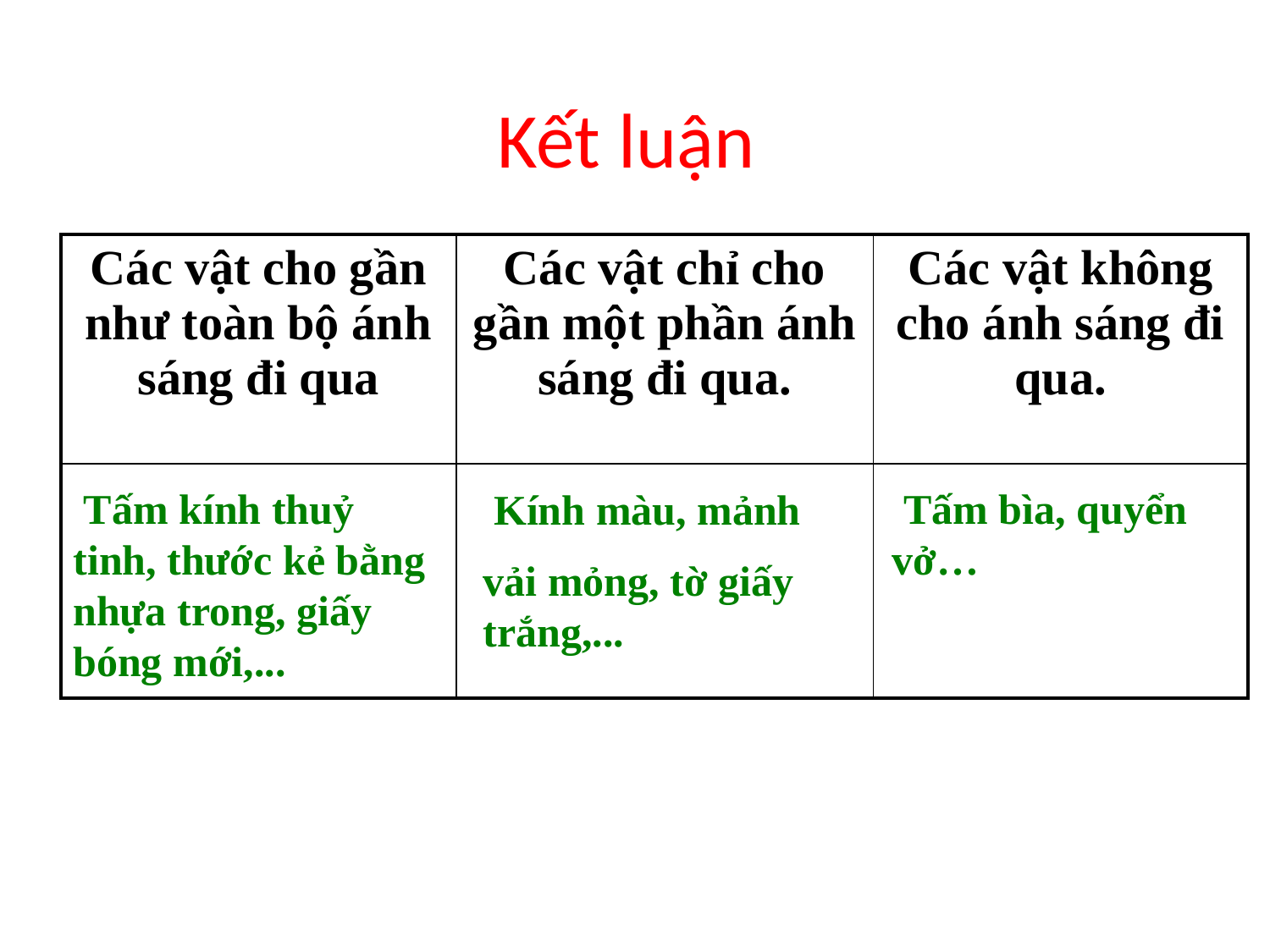

# Kết luận
| Các vật cho gần như toàn bộ ánh sáng đi qua | Các vật chỉ cho gần một phần ánh sáng đi qua. | Các vật không cho ánh sáng đi qua. |
| --- | --- | --- |
|  |  |  |
 Tấm kính thuỷ tinh, thước kẻ bằng nhựa trong, giấy bóng mới,...
 Kính màu, mảnh
vải mỏng, tờ giấy trắng,...
 Tấm bìa, quyển vở…